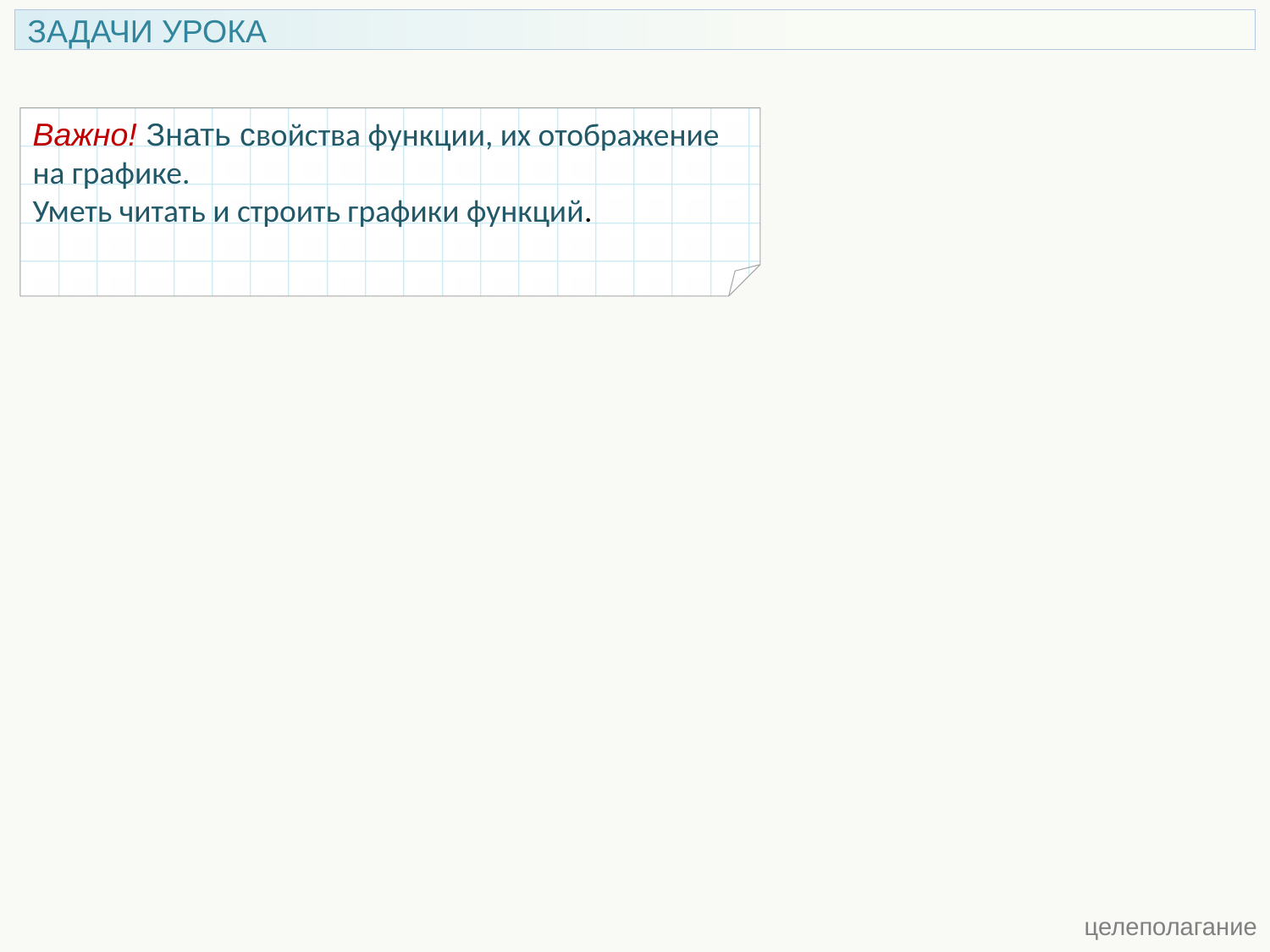

ЗАДАЧИ УРОКА

Важно! Знать свойства функции, их отображение на графике.
Уметь читать и строить графики функций.
  целеполагание